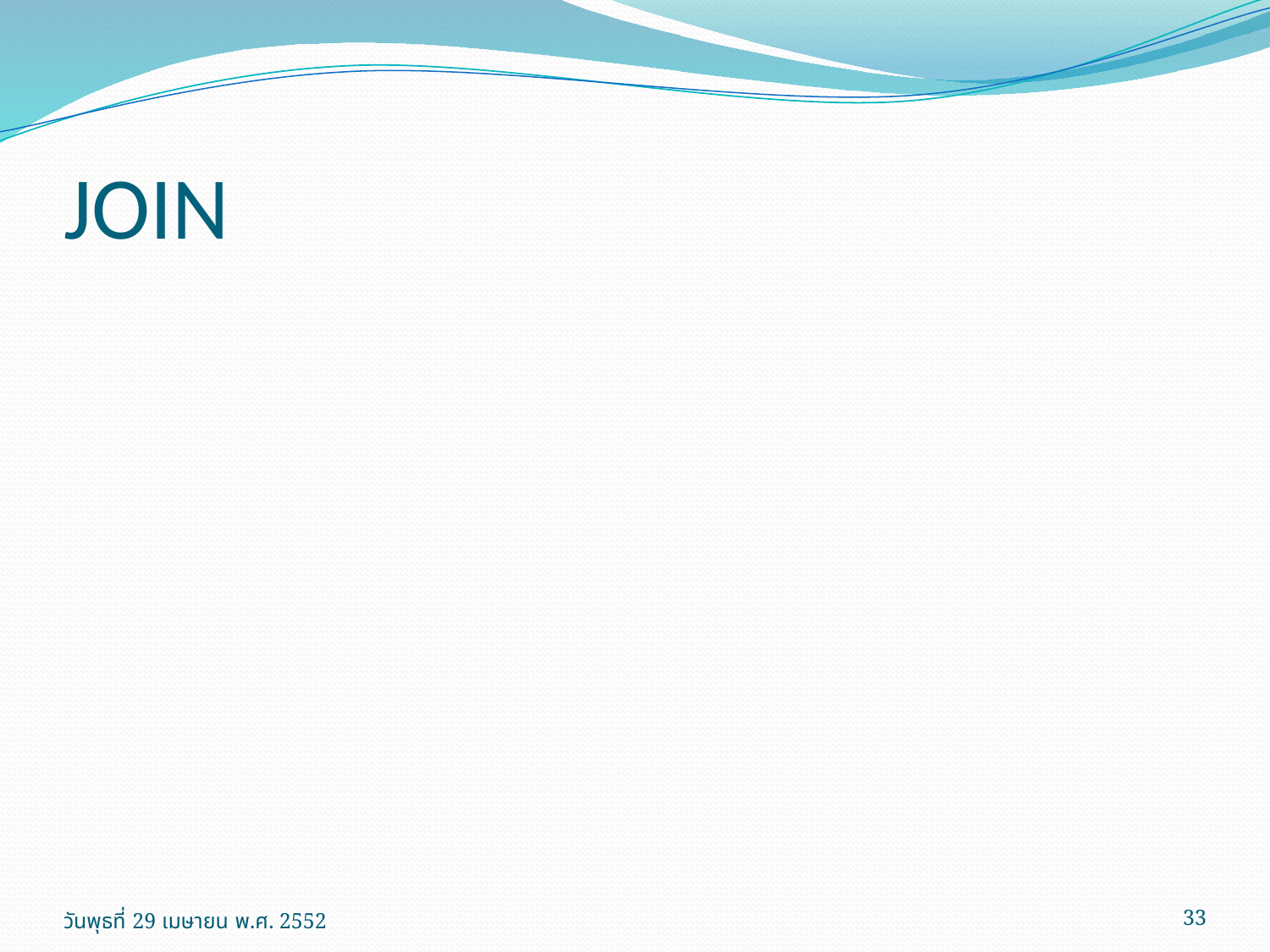

# JOIN

วันพุธที่ 29 เมษายน พ.ศ. 2552
33